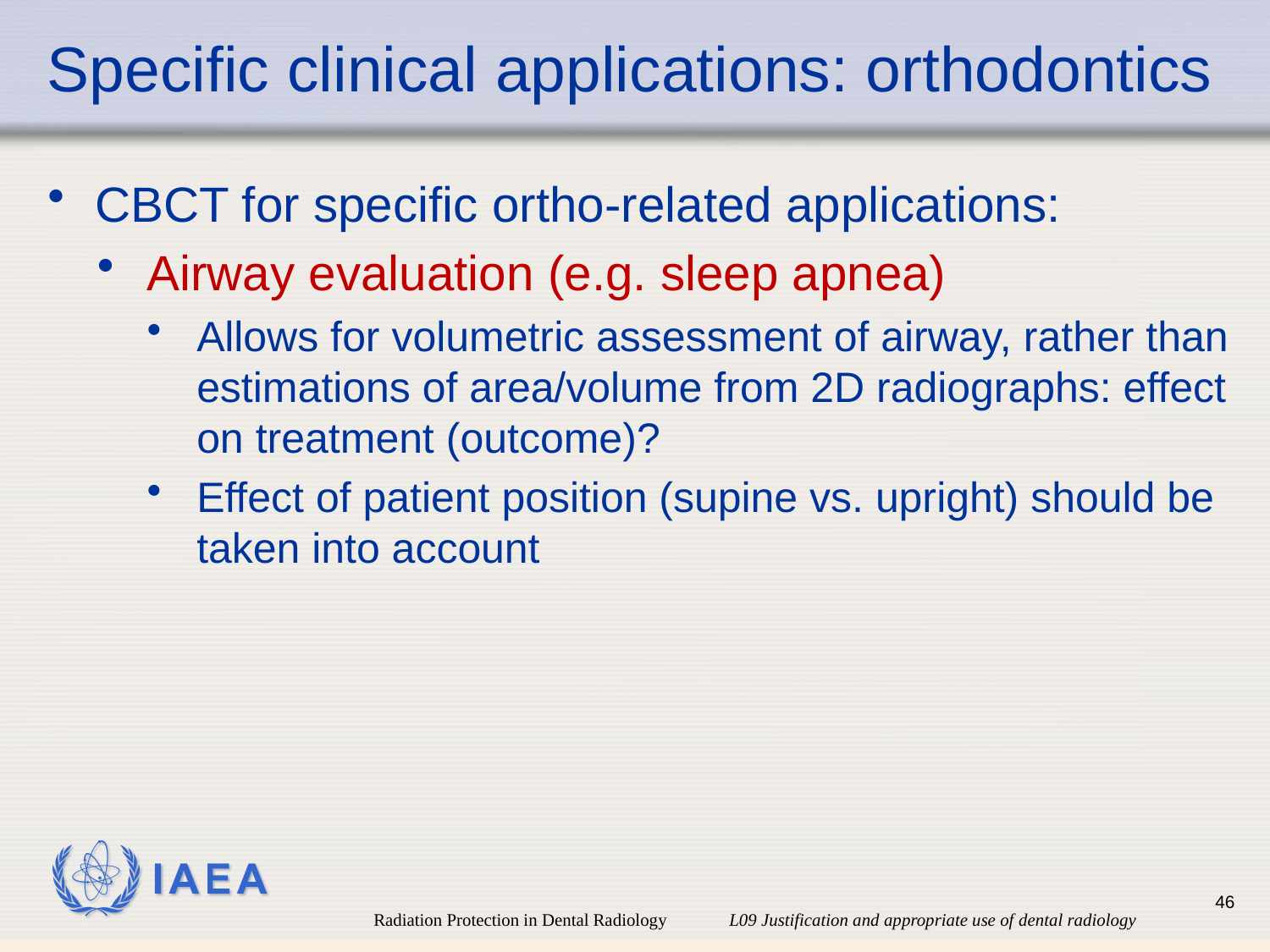

# Specific clinical applications: orthodontics
CBCT for specific ortho-related applications:
Airway evaluation (e.g. sleep apnea)
Allows for volumetric assessment of airway, rather than estimations of area/volume from 2D radiographs: effect on treatment (outcome)?
Effect of patient position (supine vs. upright) should be taken into account

46
Radiation Protection in Dental Radiology              L09 Justification and appropriate use of dental radiology